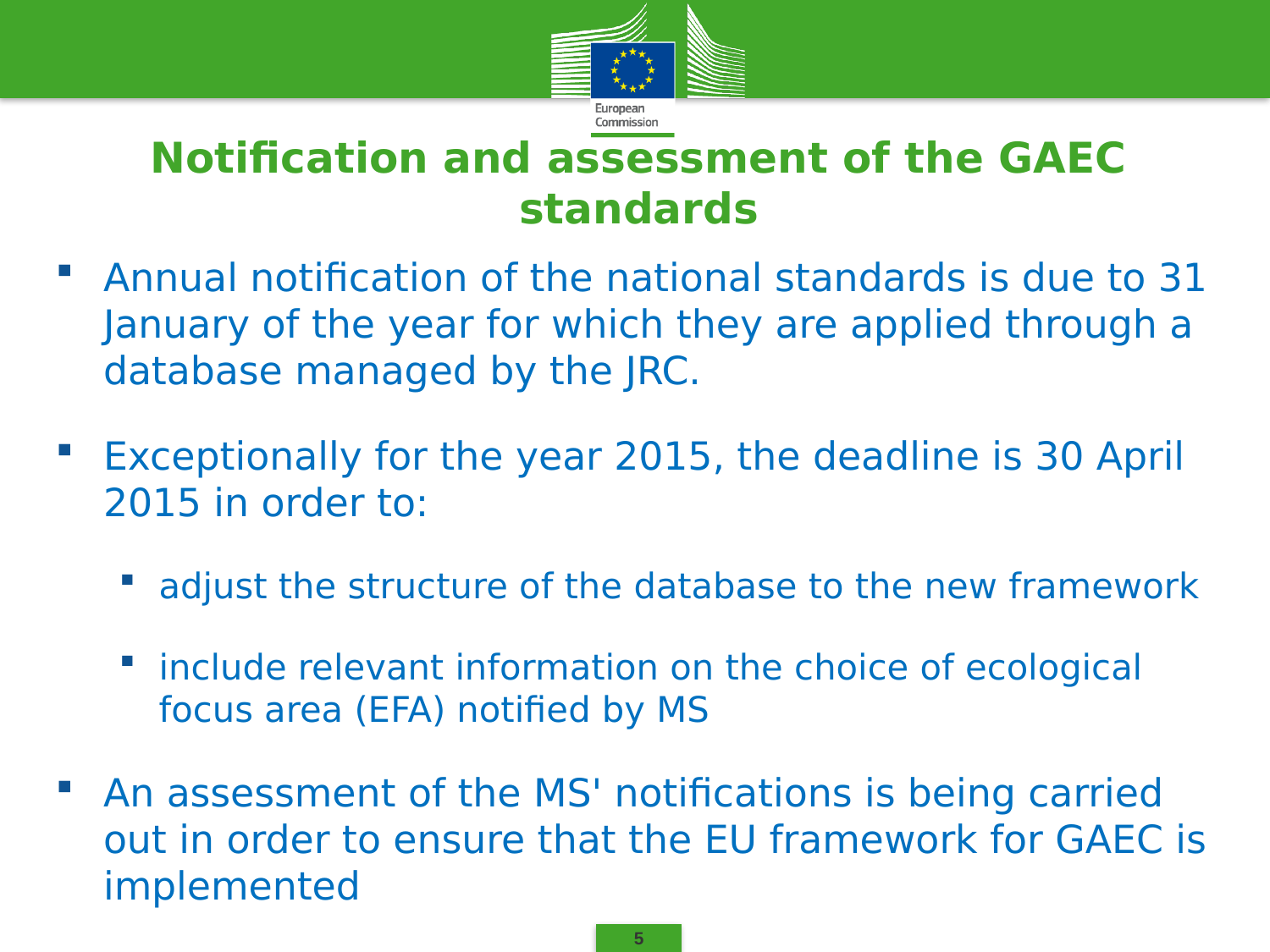

# Notification and assessment of the GAEC standards
Annual notification of the national standards is due to 31 January of the year for which they are applied through a database managed by the JRC.
Exceptionally for the year 2015, the deadline is 30 April 2015 in order to:
adjust the structure of the database to the new framework
include relevant information on the choice of ecological focus area (EFA) notified by MS
An assessment of the MS' notifications is being carried out in order to ensure that the EU framework for GAEC is implemented

5